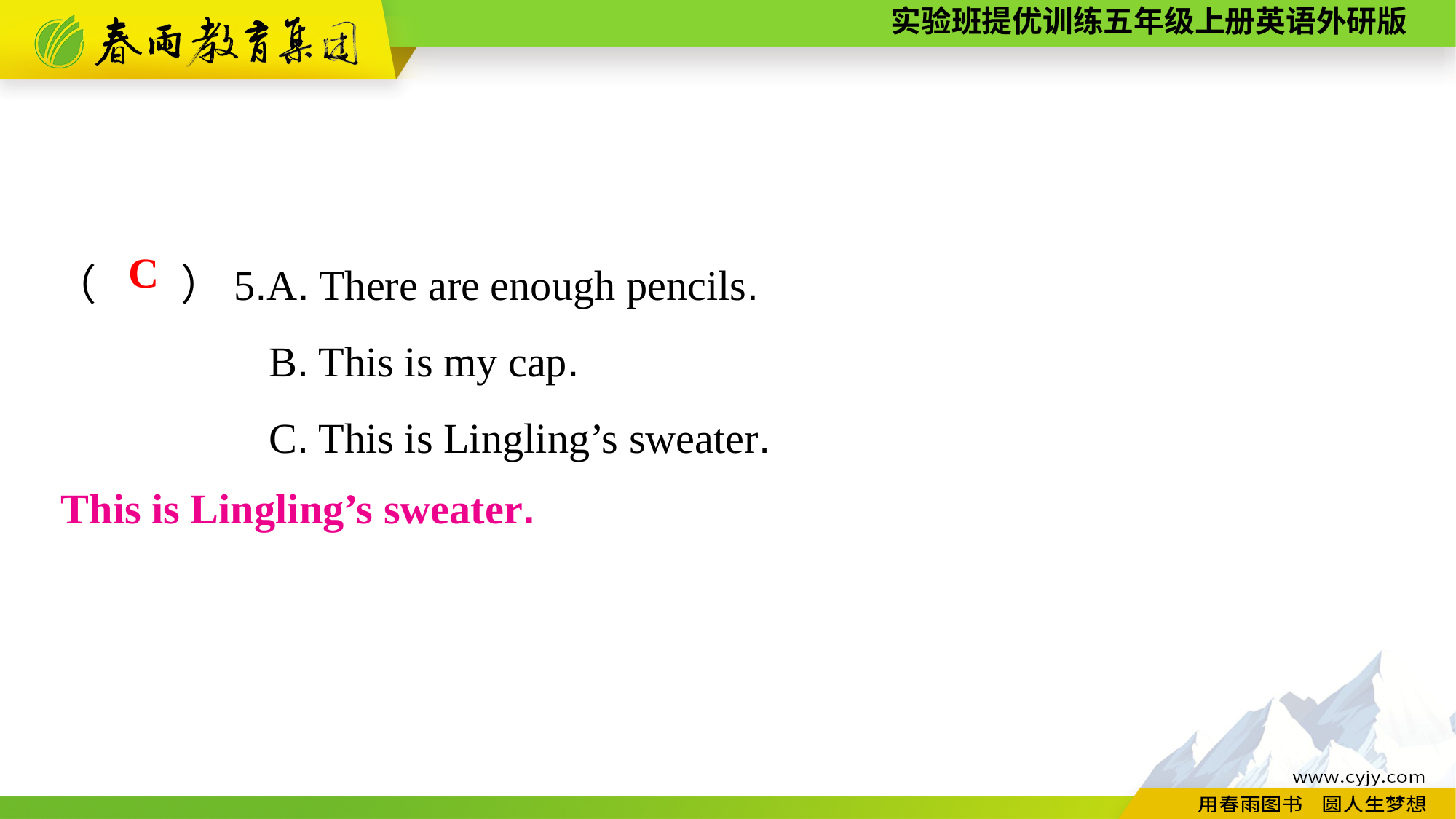

（　　）5.A. There are enough pencils.
B. This is my cap.
C. This is Lingling’s sweater.
C
This is Lingling’s sweater.